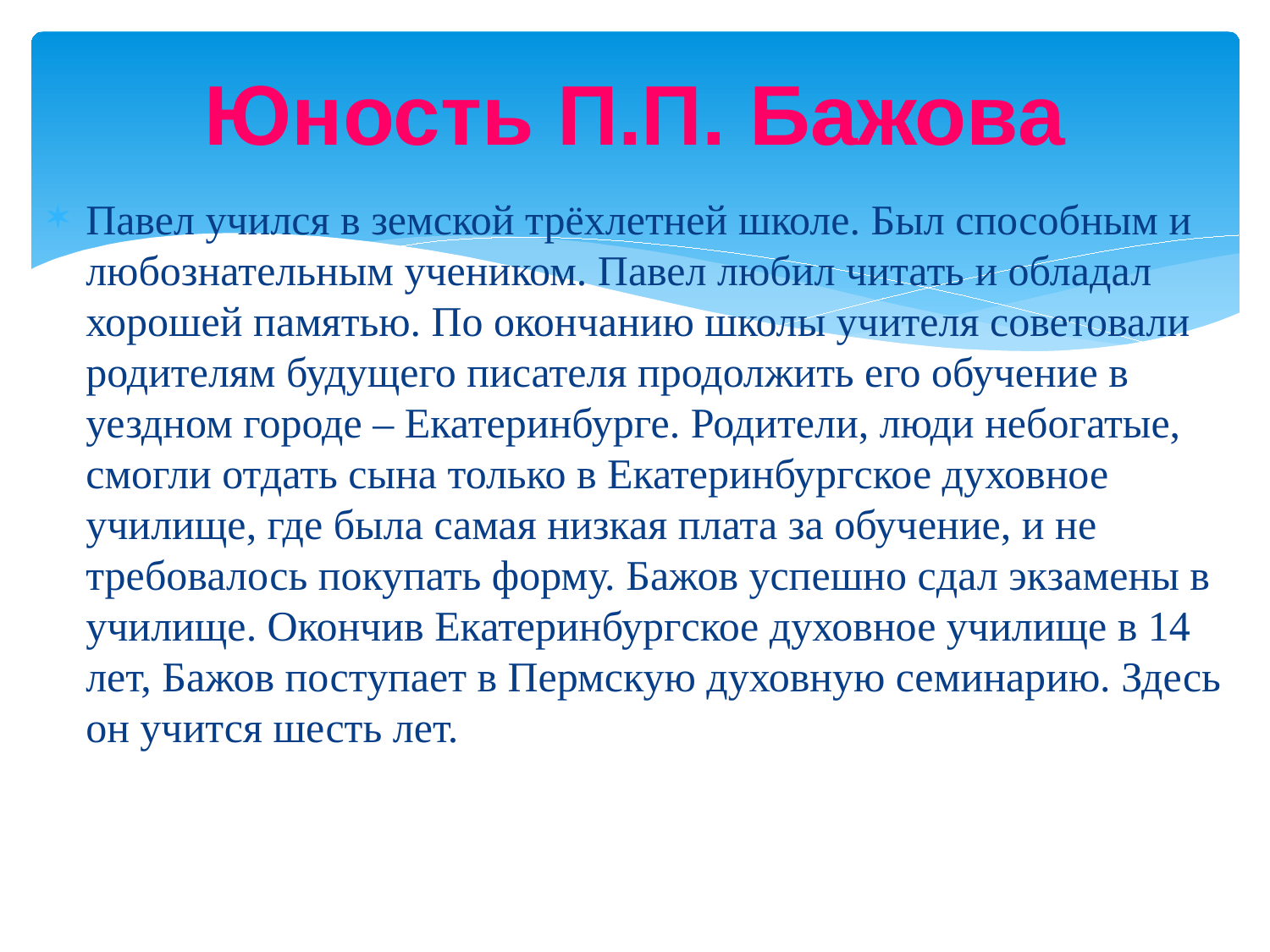

# Юность П.П. Бажова
Павел учился в земской трёхлетней школе. Был способным и любознательным учеником. Павел любил читать и обладал хорошей памятью. По окончанию школы учителя советовали родителям будущего писателя продолжить его обучение в уездном городе – Екатеринбурге. Родители, люди небогатые, смогли отдать сына только в Екатеринбургское духовное училище, где была самая низкая плата за обучение, и не требовалось покупать форму. Бажов успешно сдал экзамены в училище. Окончив Екатеринбургское духовное училище в 14 лет, Бажов поступает в Пермскую духовную семинарию. Здесь он учится шесть лет.